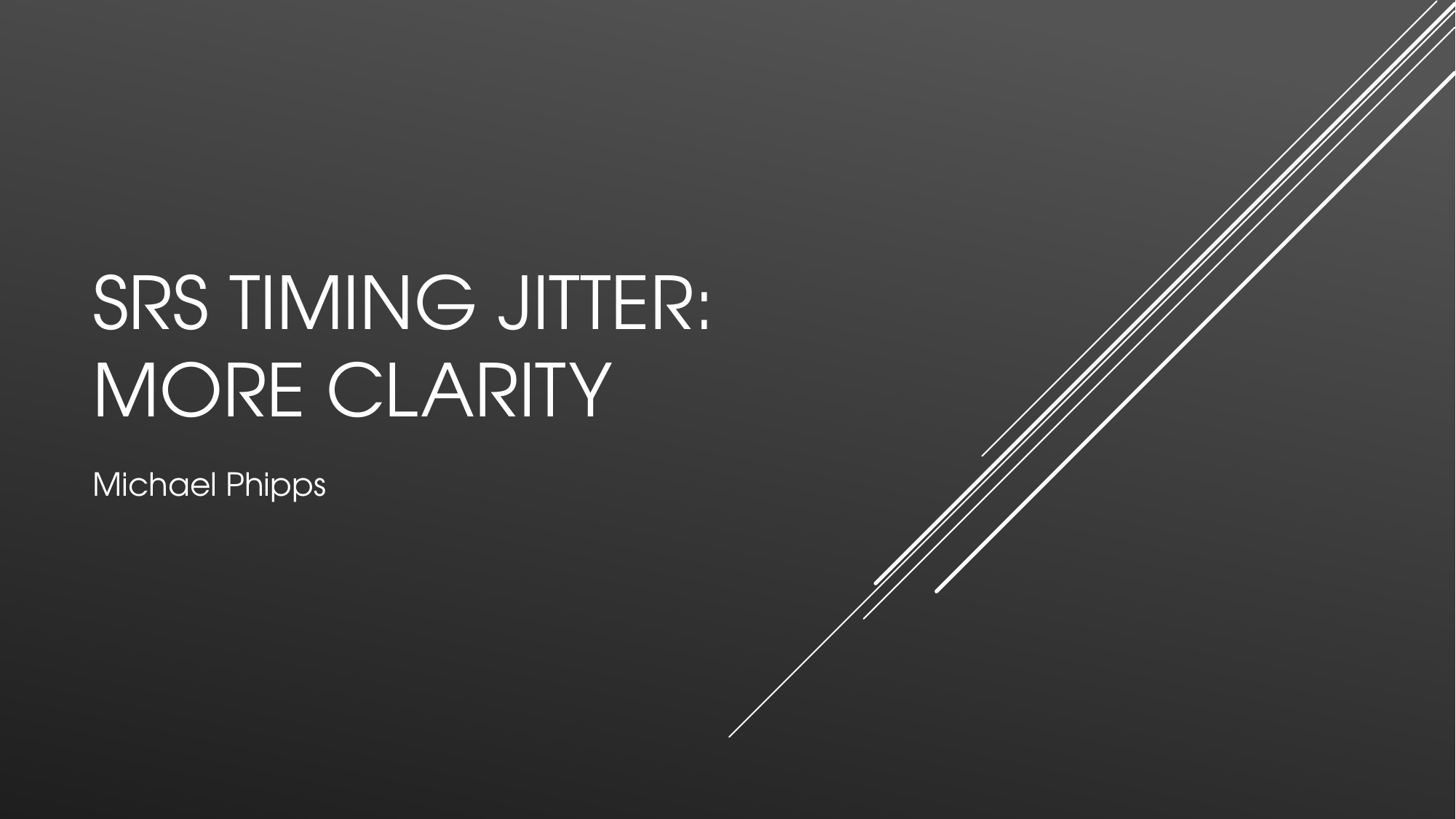

# SRS Timing Jitter: More Clarity
Michael Phipps